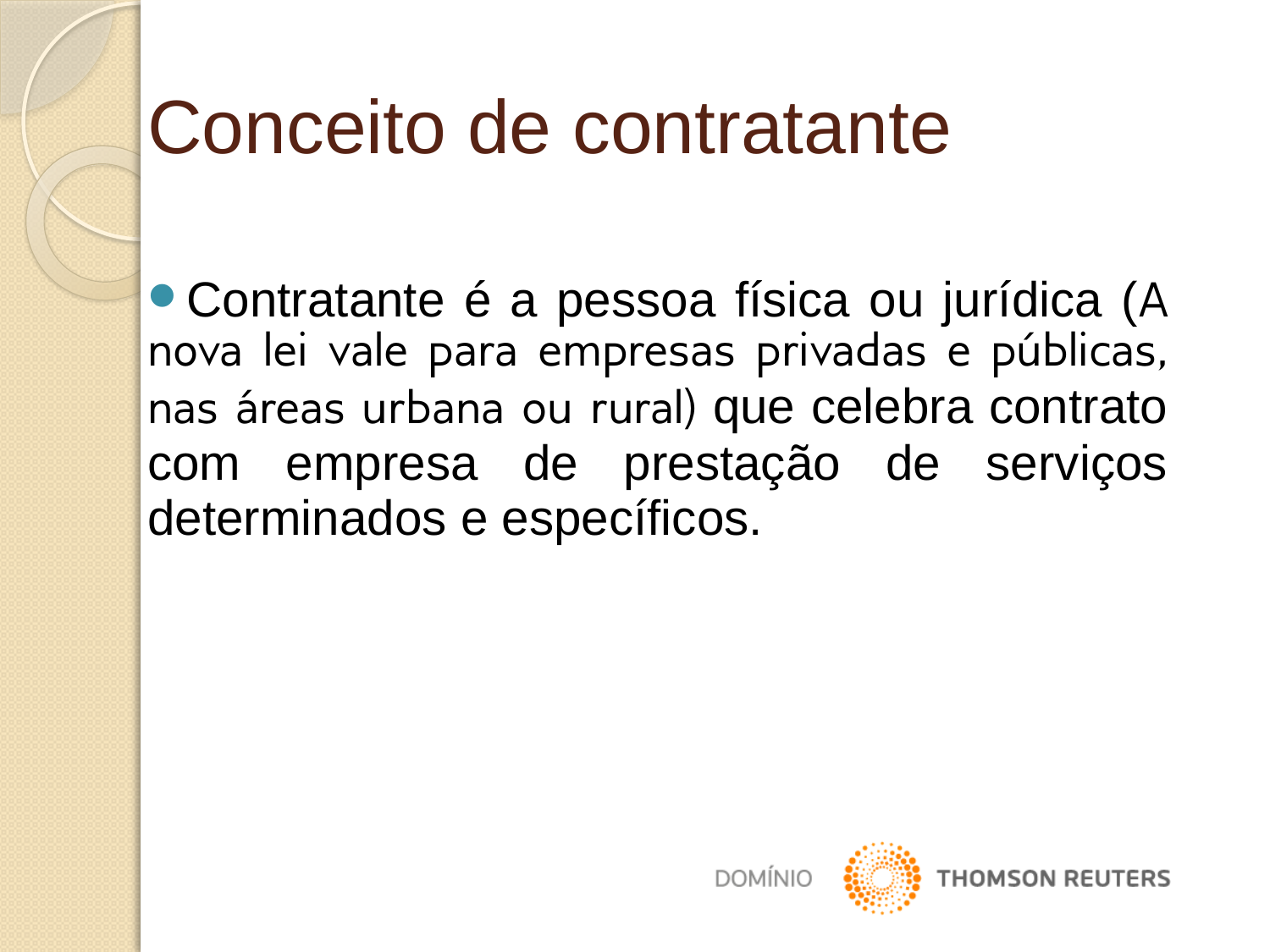

Conceito de contratante
Contratante é a pessoa física ou jurídica (A nova lei vale para empresas privadas e públicas, nas áreas urbana ou rural) que celebra contrato com empresa de prestação de serviços determinados e específicos.